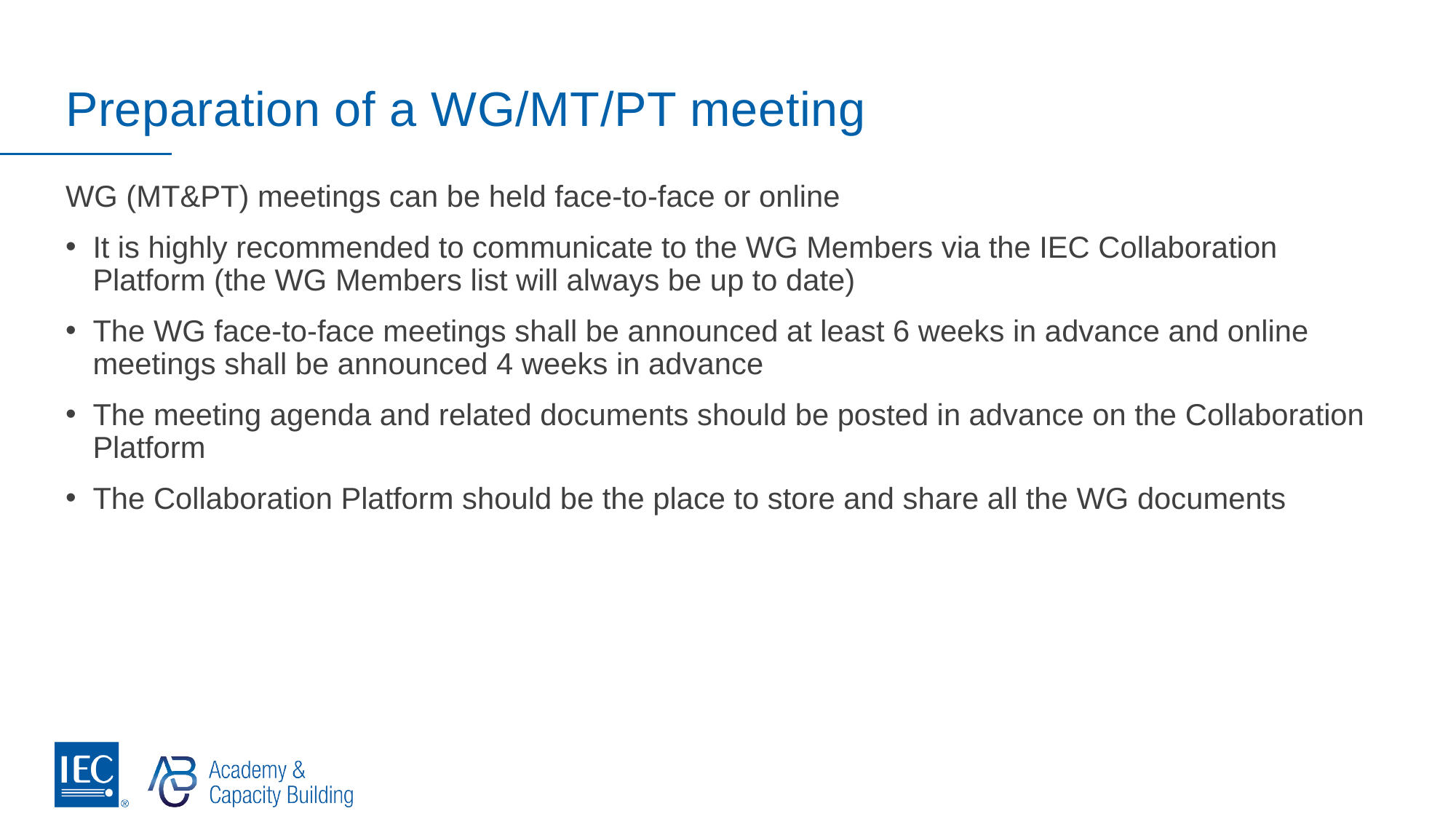

# Preparation of a WG/MT/PT meeting
WG (MT&PT) meetings can be held face-to-face or online
It is highly recommended to communicate to the WG Members via the IEC Collaboration Platform (the WG Members list will always be up to date)
The WG face-to-face meetings shall be announced at least 6 weeks in advance and online meetings shall be announced 4 weeks in advance
The meeting agenda and related documents should be posted in advance on the Collaboration Platform
The Collaboration Platform should be the place to store and share all the WG documents